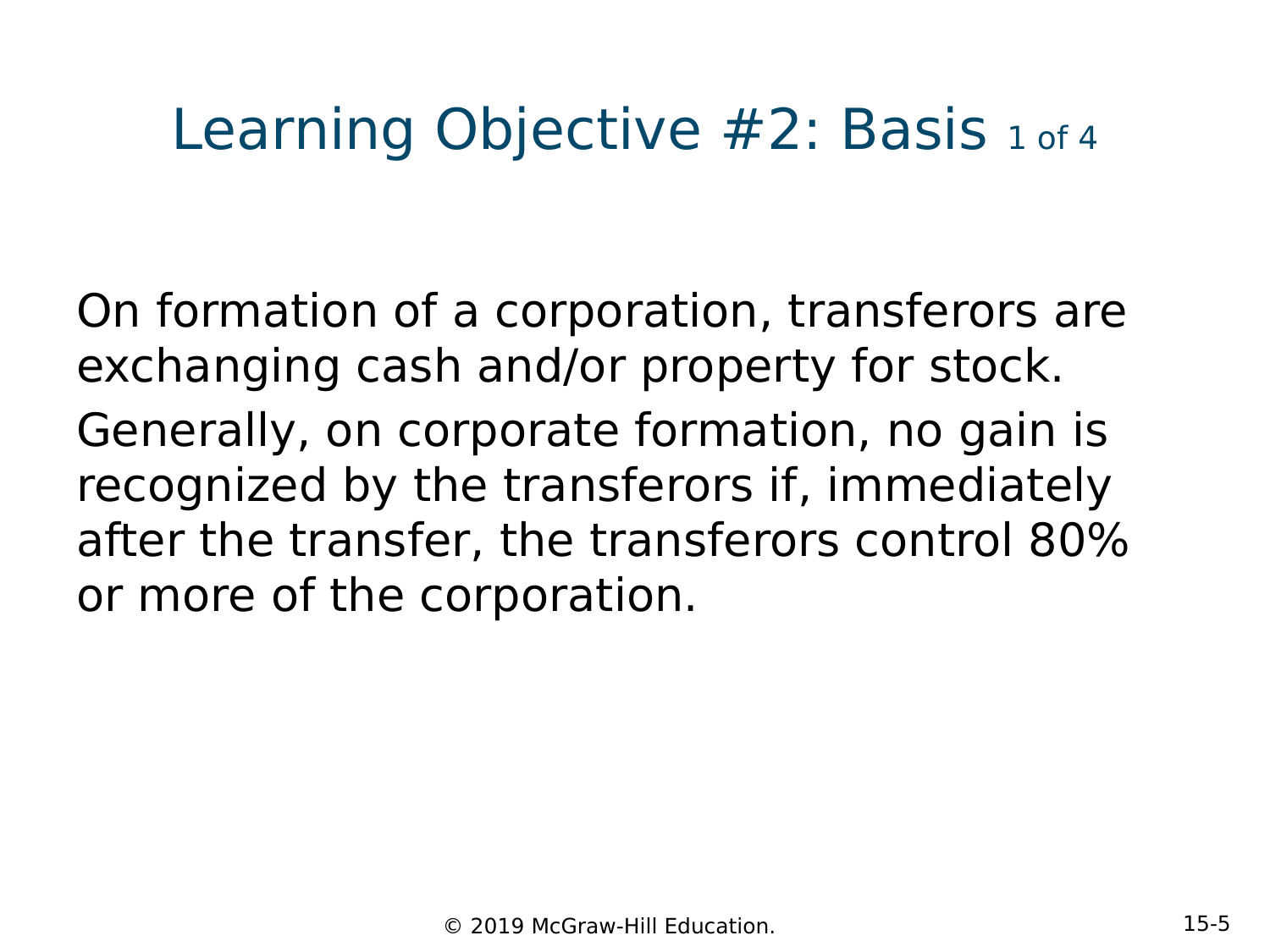

# Learning Objective #2: Basis 1 of 4
On formation of a corporation, transferors are exchanging cash and/or property for stock.
Generally, on corporate formation, no gain is recognized by the transferors if, immediately after the transfer, the transferors control 80% or more of the corporation.